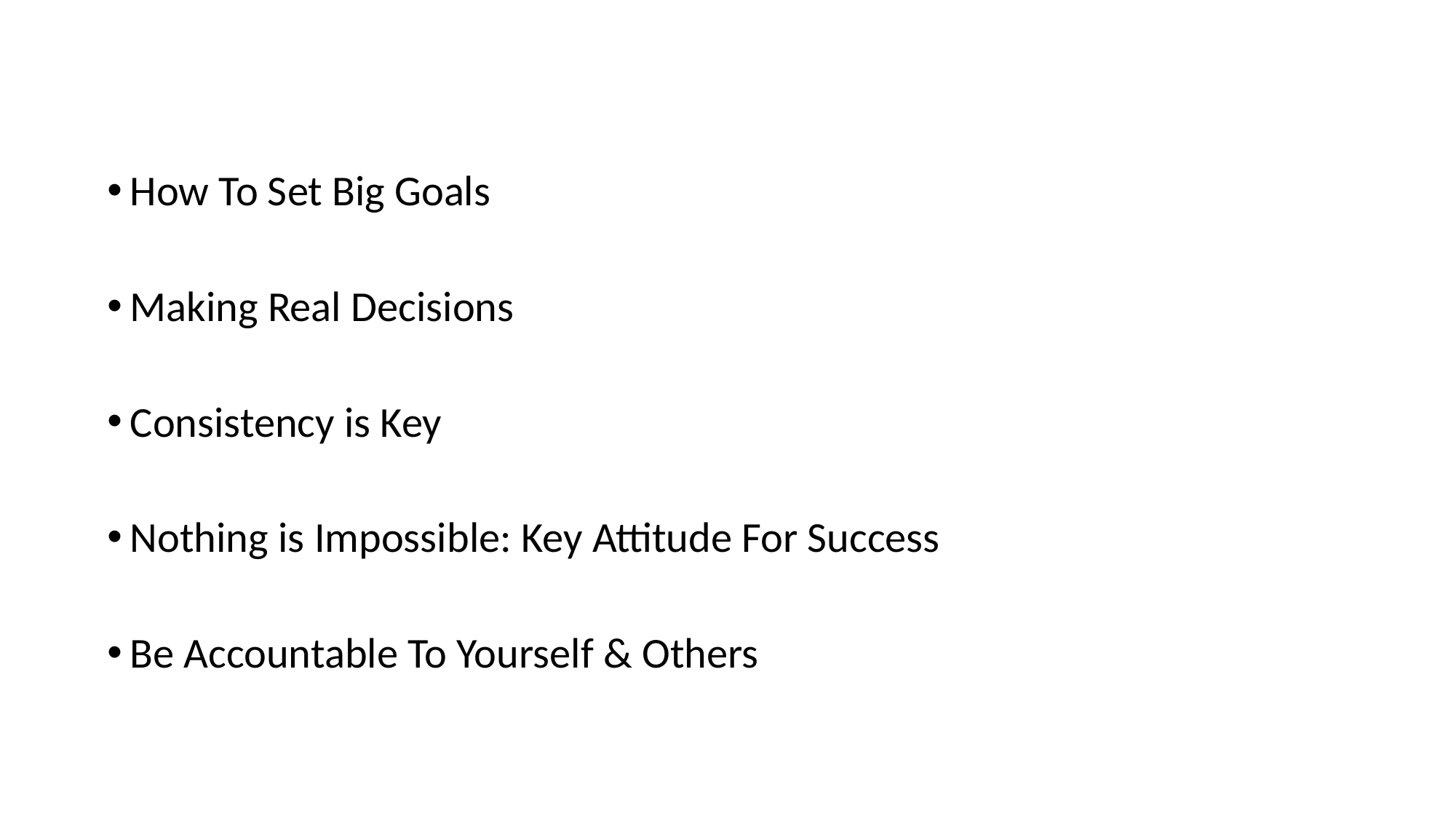

How To Set Big Goals

Making Real Decisions

Consistency is Key

Nothing is Impossible: Key Attitude For Success

Be Accountable To Yourself & Others